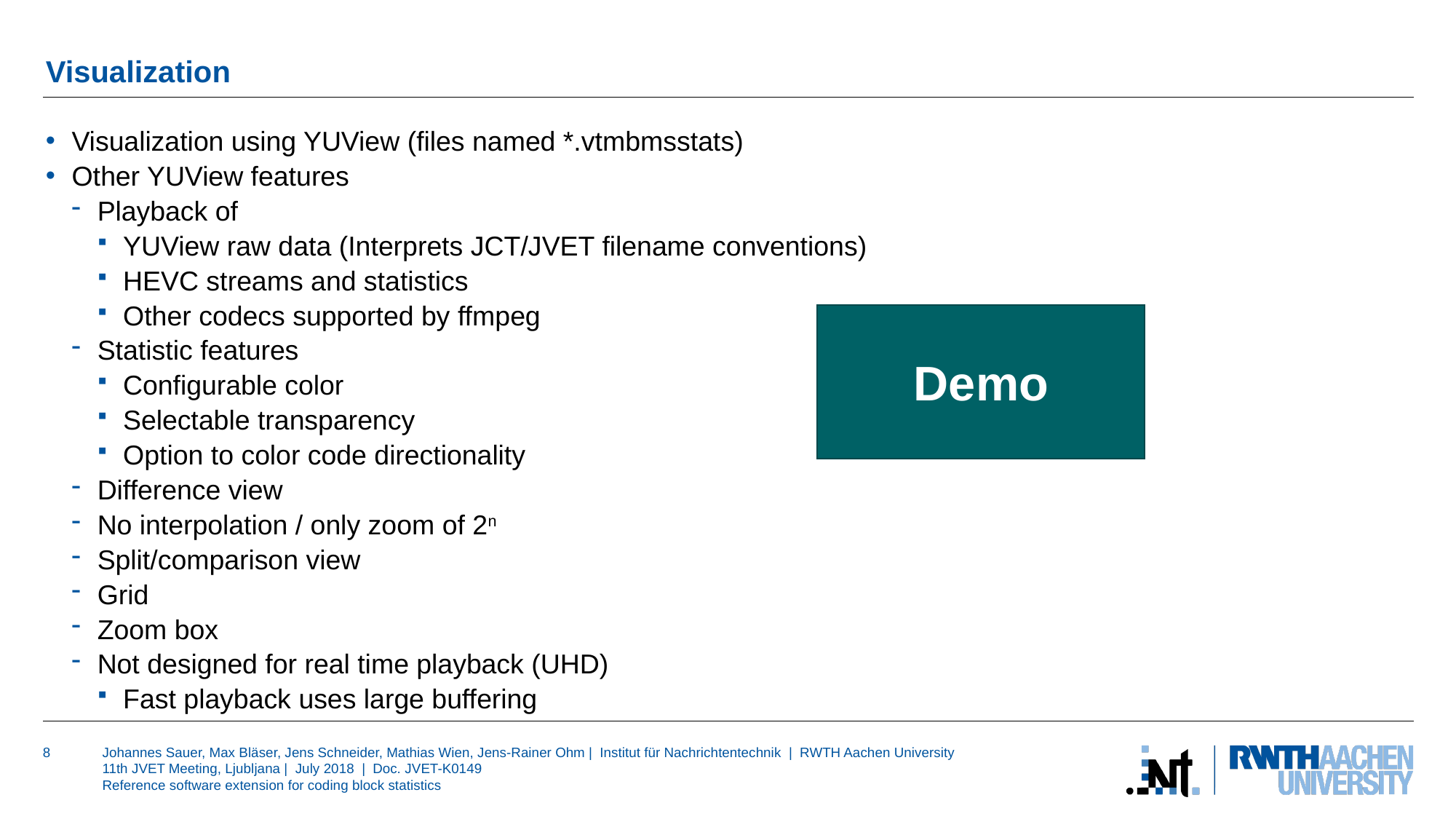

# Visualization
Visualization using YUView (files named *.vtmbmsstats)
Other YUView features
Playback of
YUView raw data (Interprets JCT/JVET filename conventions)
HEVC streams and statistics
Other codecs supported by ffmpeg
Statistic features
Configurable color
Selectable transparency
Option to color code directionality
Difference view
No interpolation / only zoom of 2n
Split/comparison view
Grid
Zoom box
Not designed for real time playback (UHD)
Fast playback uses large buffering

Demo